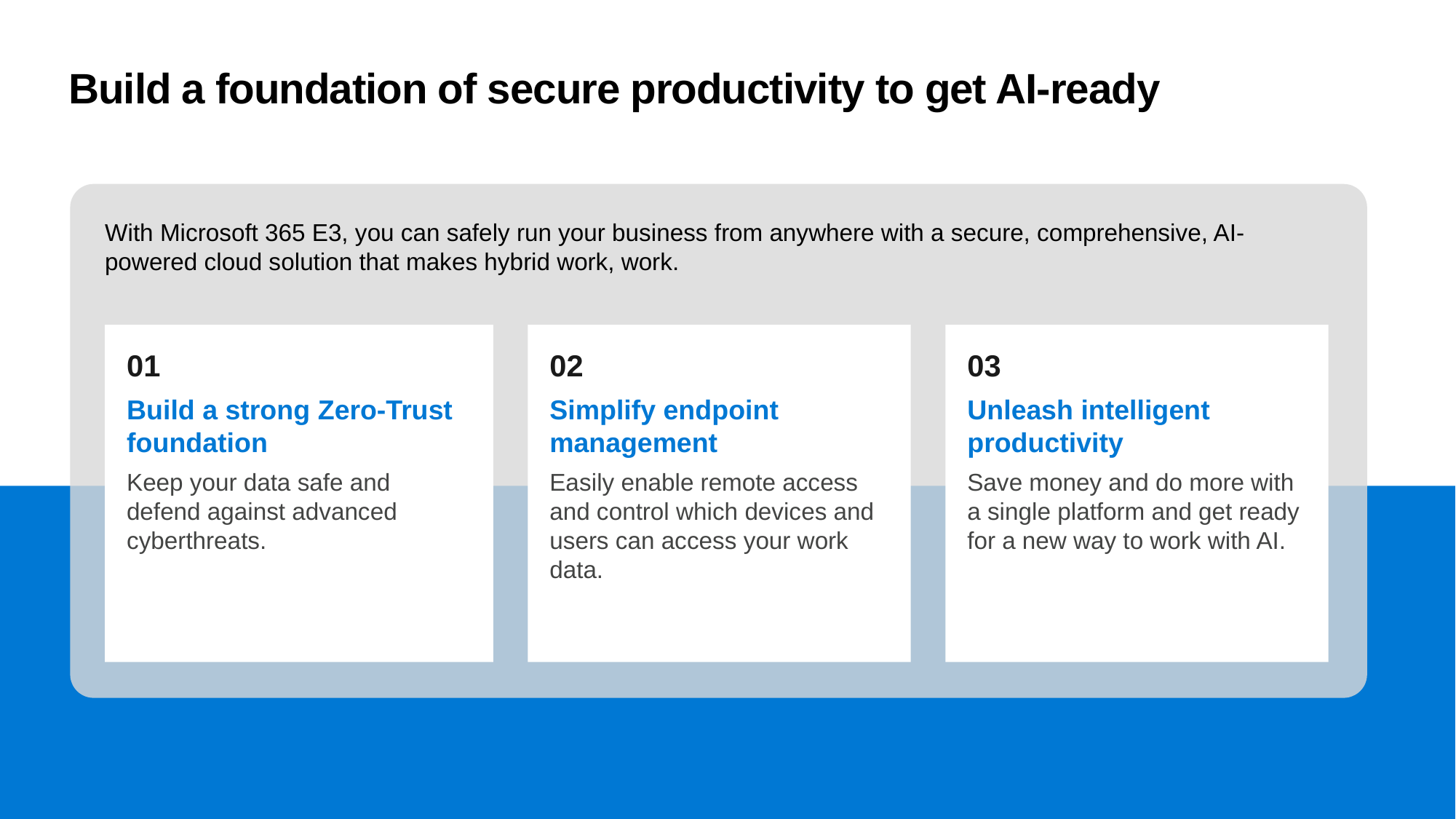

# Build a foundation of secure productivity to get AI-ready

With Microsoft 365 E3, you can safely run your business from anywhere with a secure, comprehensive, AI-powered cloud solution that makes hybrid work, work.

02
Simplify endpoint management
Easily enable remote access and control which devices and users can access your work data.
01
Build a strong Zero-Trust foundation
Keep your data safe and defend against advanced cyberthreats.

03
Unleash intelligent productivity
Save money and do more with a single platform and get ready for a new way to work with AI.